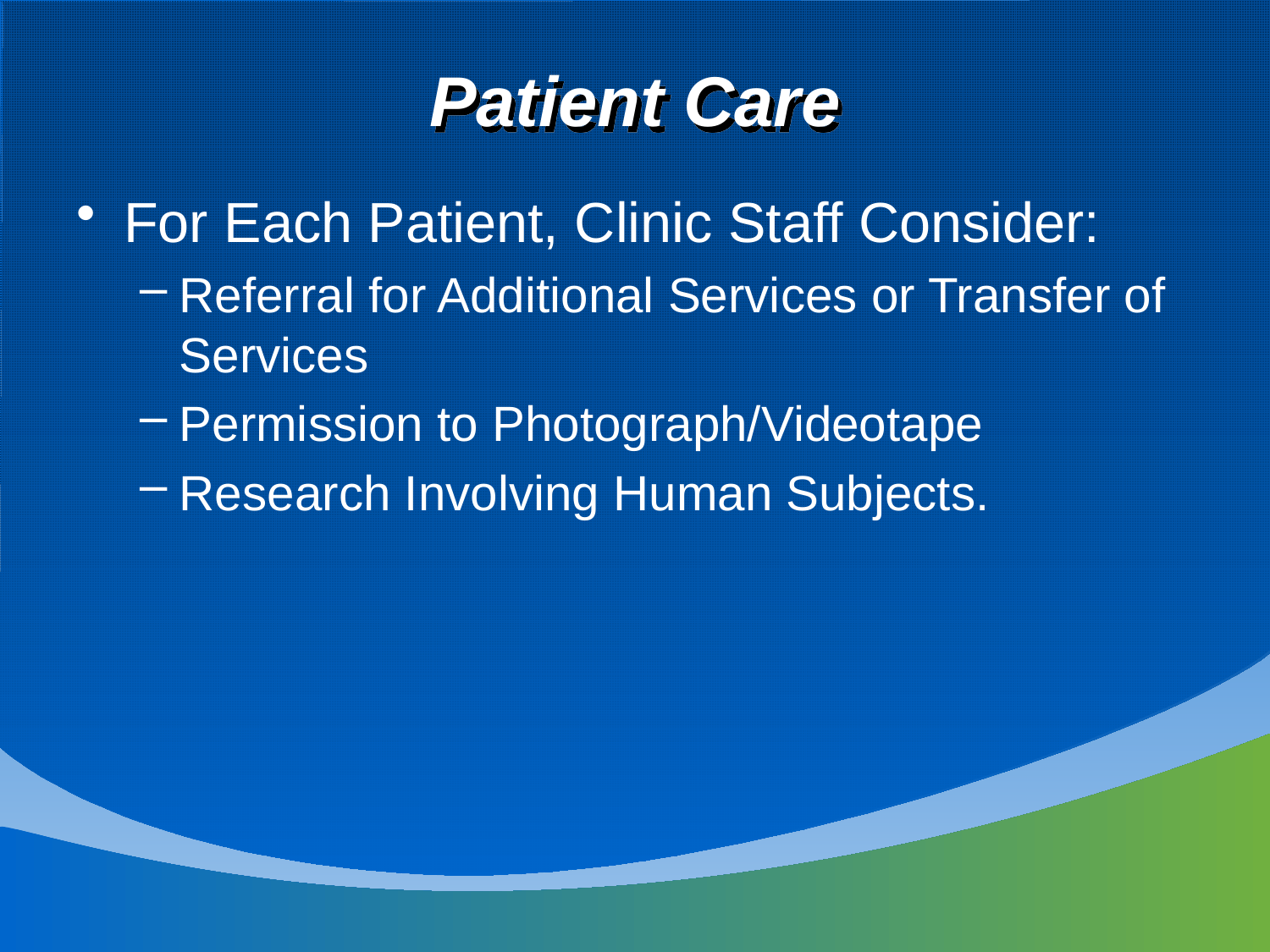

# Patient Care
For Each Patient, Clinic Staff Consider:
Referral for Additional Services or Transfer of Services
Permission to Photograph/Videotape
Research Involving Human Subjects.